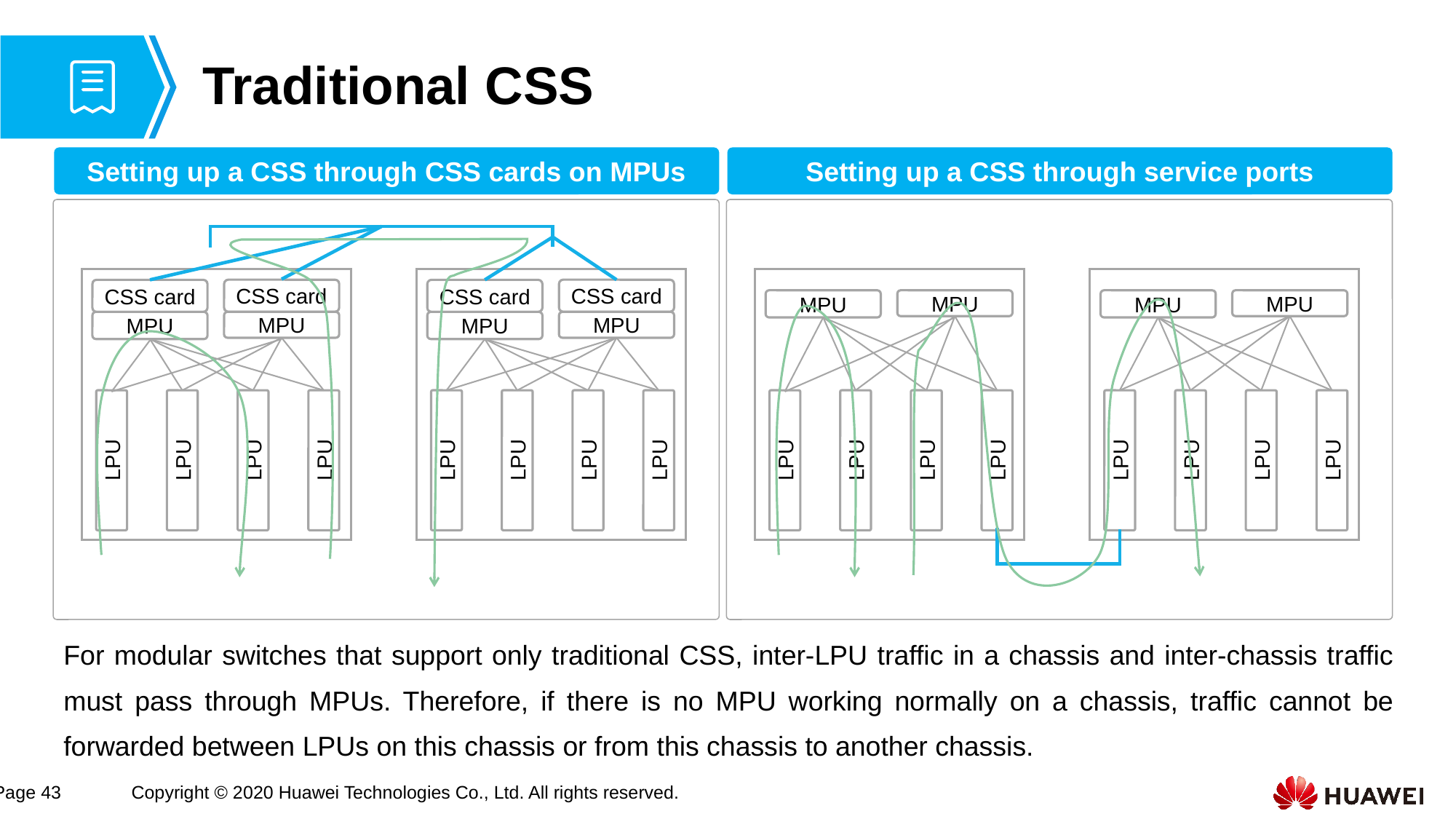

# Traditional CSS
Setting up a CSS through CSS cards on MPUs
Setting up a CSS through service ports

CSS card
CSS card
CSS card
CSS card
MPU
MPU
MPU
MPU

MPU
MPU
MPU
MPU

LPU
LPU
LPU
LPU
LPU
LPU
LPU
LPU
LPU
LPU
LPU
LPU
LPU
LPU
LPU
LPU

For modular switches that support only traditional CSS, inter-LPU traffic in a chassis and inter-chassis traffic must pass through MPUs. Therefore, if there is no MPU working normally on a chassis, traffic cannot be forwarded between LPUs on this chassis or from this chassis to another chassis.